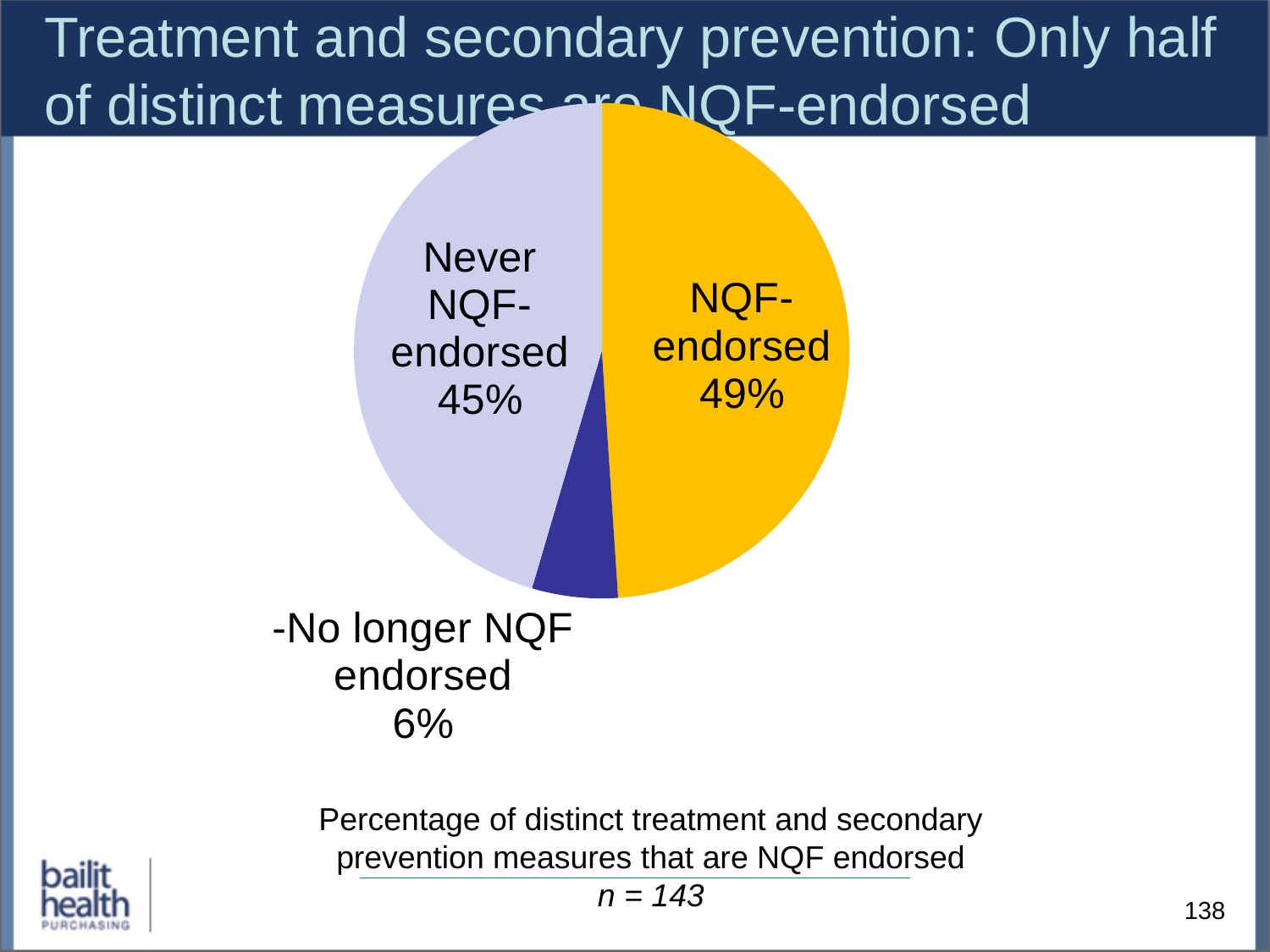

# Treatment and secondary prevention: Only half of distinct measures are NQF-endorsed

### Chart

| Category | Column1 |
|---|---|
| NQF endorsed | 70.0 |
| No longer NQF endorsed | 8.0 |
| Never NQF endorsed | 65.0 |
Percentage of distinct treatment and secondary prevention measures that are NQF endorsed
n = 143
138